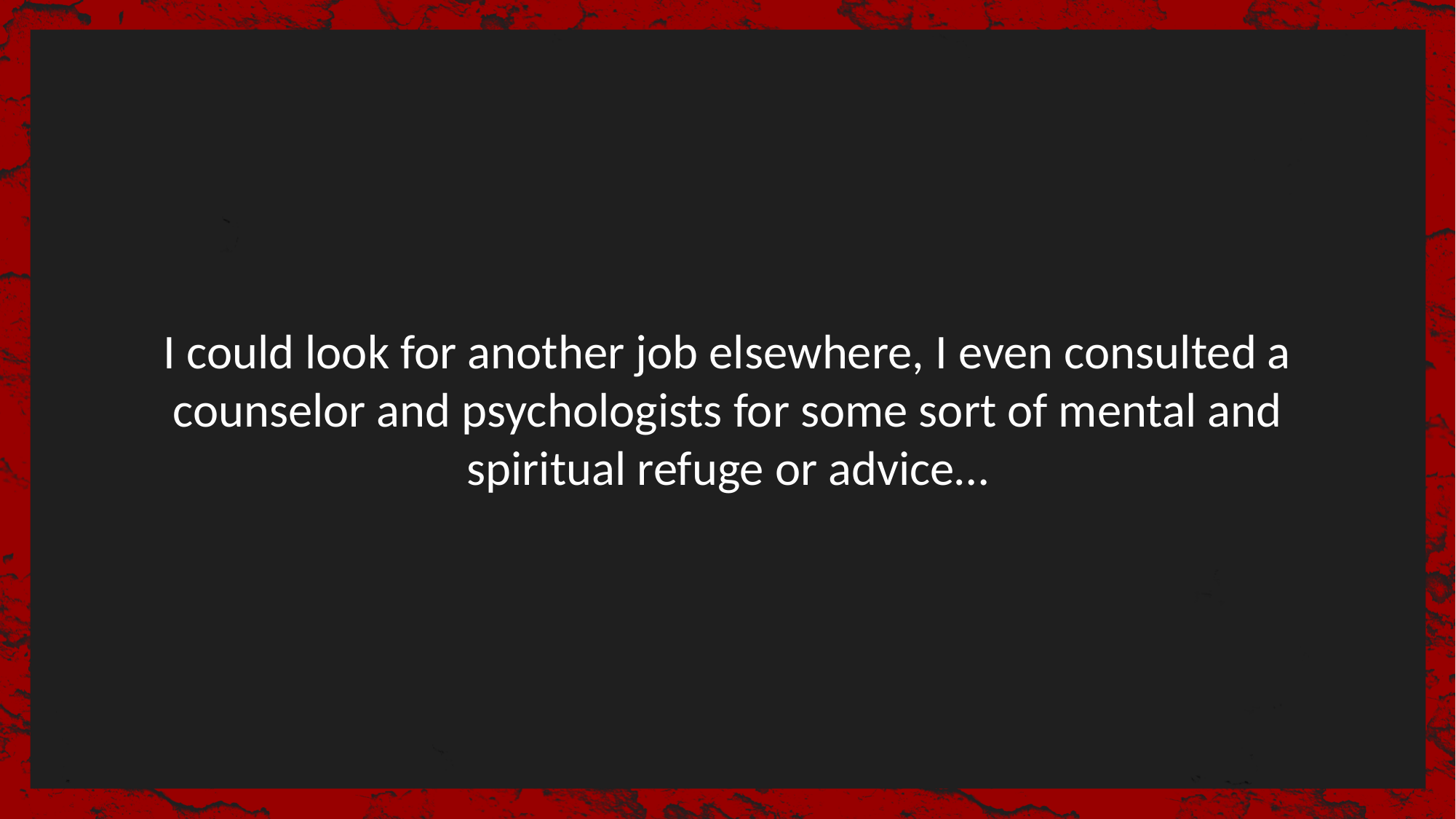

I could look for another job elsewhere, I even consulted a counselor and psychologists for some sort of mental and spiritual refuge or advice…